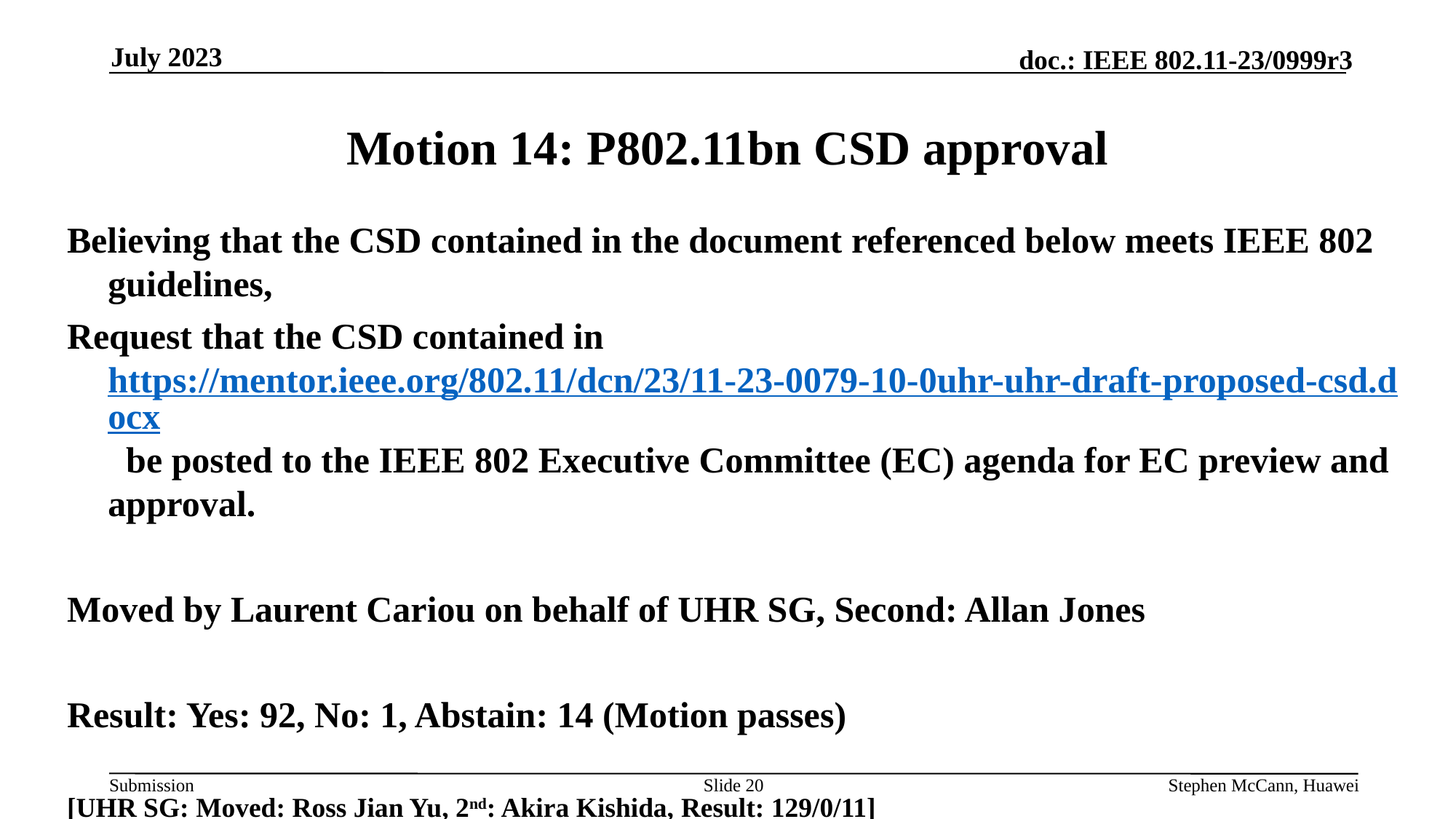

July 2023
# Motion 14: P802.11bn CSD approval
Believing that the CSD contained in the document referenced below meets IEEE 802 guidelines,
Request that the CSD contained in https://mentor.ieee.org/802.11/dcn/23/11-23-0079-10-0uhr-uhr-draft-proposed-csd.docx  be posted to the IEEE 802 Executive Committee (EC) agenda for EC preview and approval.

Moved by Laurent Cariou on behalf of UHR SG, Second: Allan Jones

Result: Yes: 92, No: 1, Abstain: 14 (Motion passes)

[UHR SG: Moved: Ross Jian Yu, 2nd: Akira Kishida, Result: 129/0/11]

Slide 20
Stephen McCann, Huawei